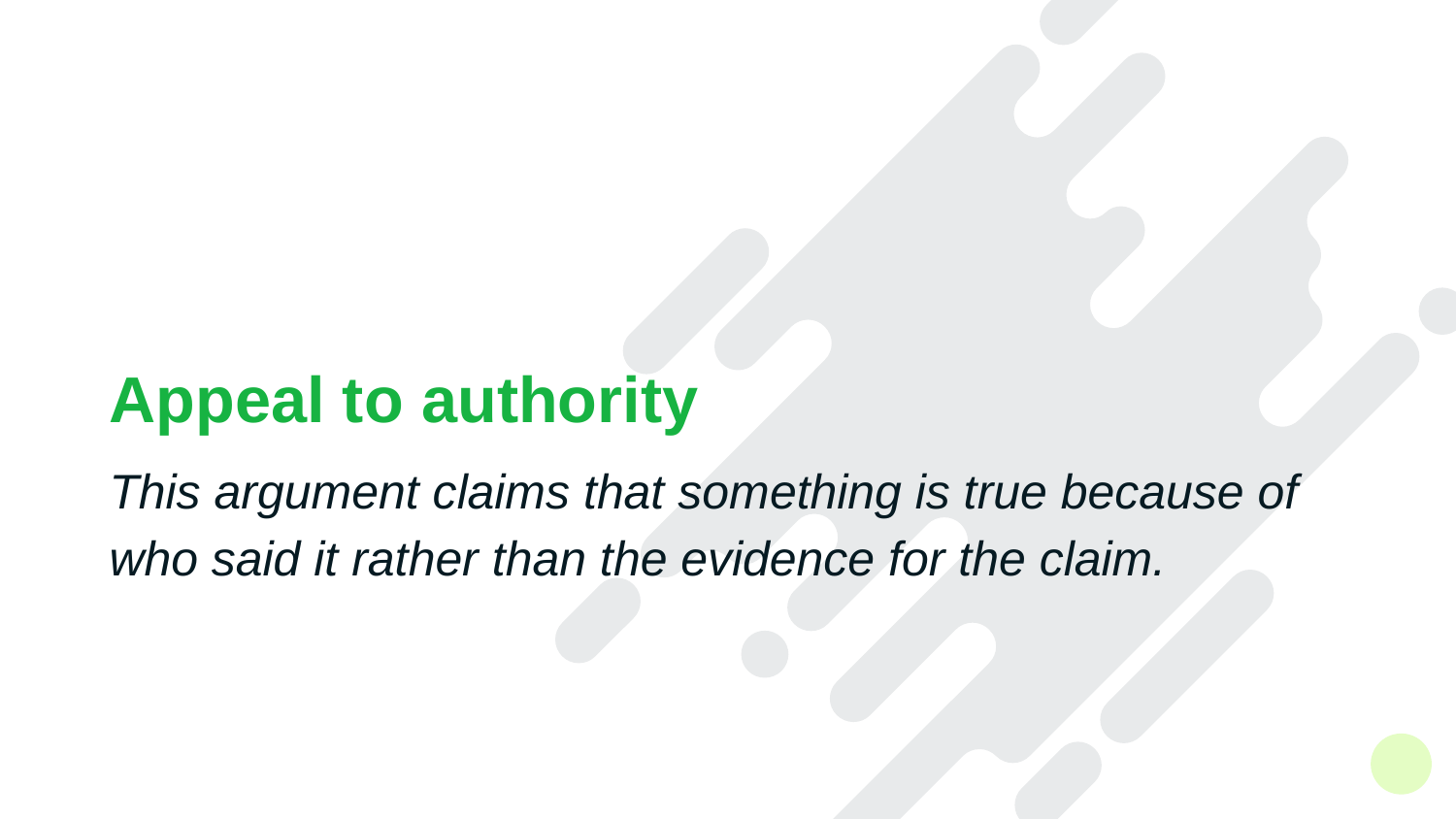

Appeal to authority
This argument claims that something is true because of who said it rather than the evidence for the claim.